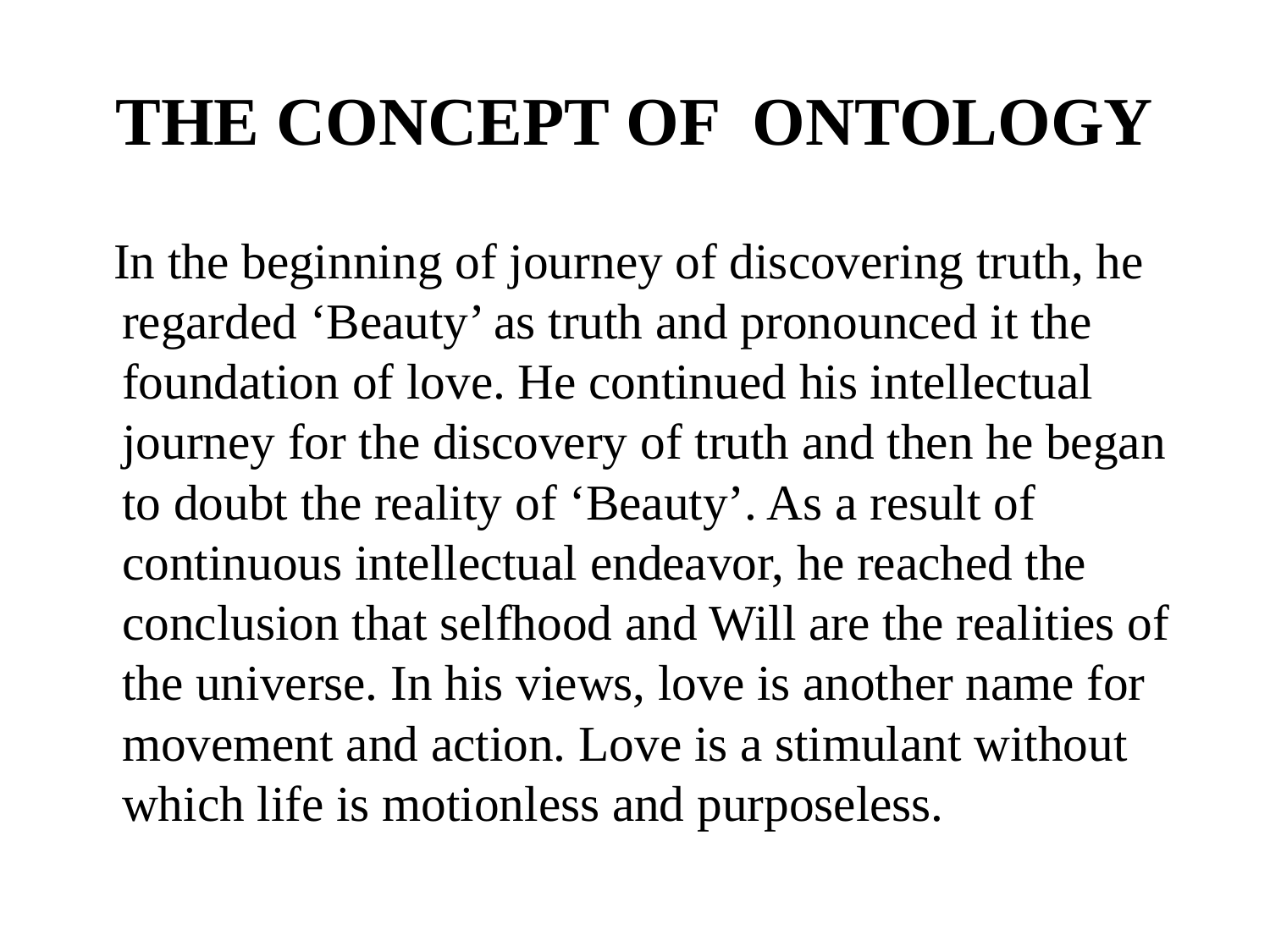

# THE CONCEPT OF  ONTOLOGY
   In the beginning of journey of discovering truth, he regarded ‘Beauty’ as truth and pronounced it the foundation of love. He continued his intellectual journey for the discovery of truth and then he began to doubt the reality of ‘Beauty’. As a result of continuous intellectual endeavor, he reached the conclusion that selfhood and Will are the realities of  the universe. In his views, love is another name for movement and action. Love is a stimulant without which life is motionless and purposeless.